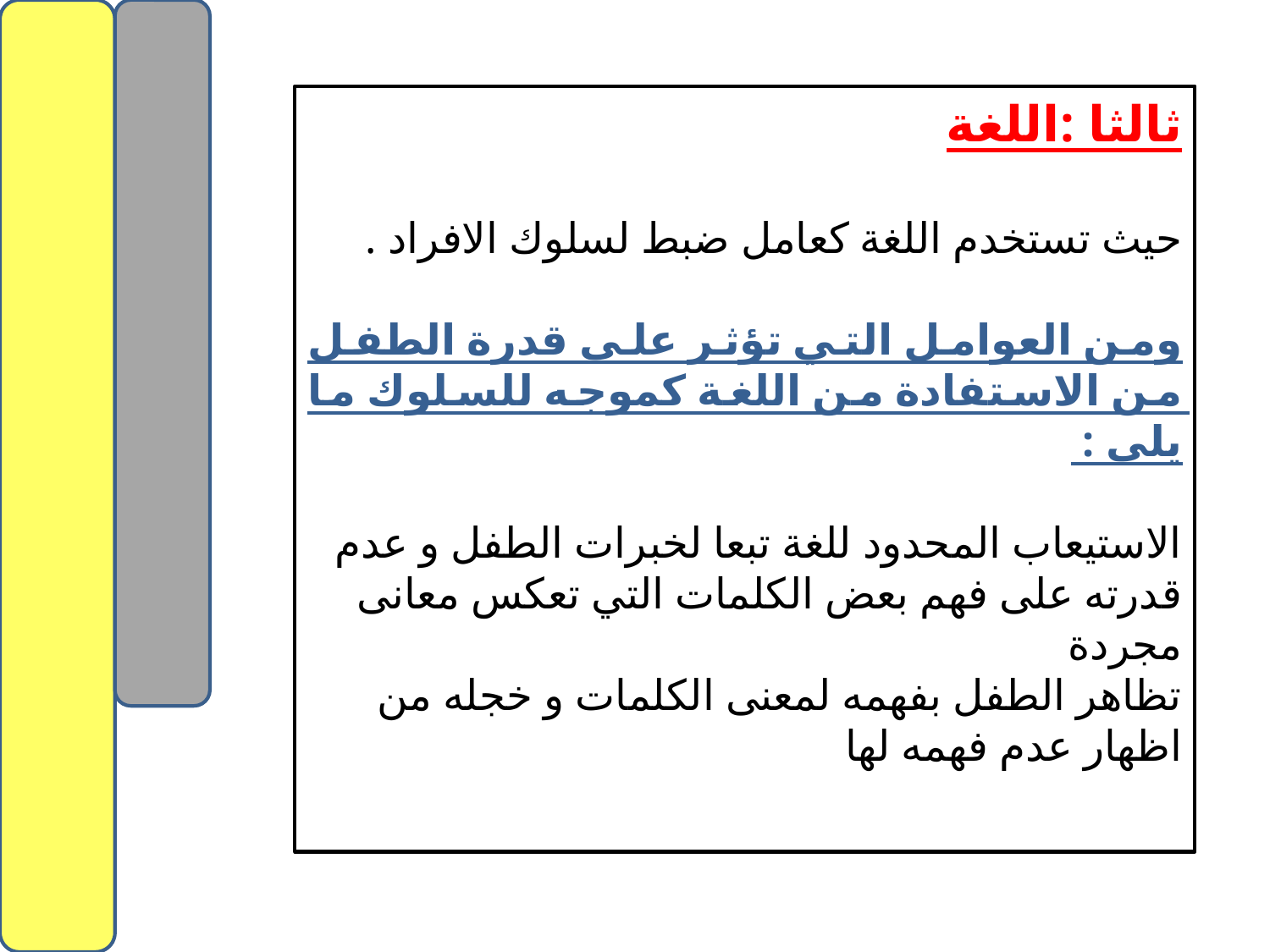

ثالثا :اللغة

حيث تستخدم اللغة كعامل ضبط لسلوك الافراد .

ومن العوامل التي تؤثر على قدرة الطفل من الاستفادة من اللغة كموجه للسلوك ما يلى :

الاستيعاب المحدود للغة تبعا لخبرات الطفل و عدم  قدرته على فهم بعض الكلمات التي تعكس معانى مجردة
تظاهر الطفل بفهمه لمعنى الكلمات و خجله من اظهار عدم فهمه لها